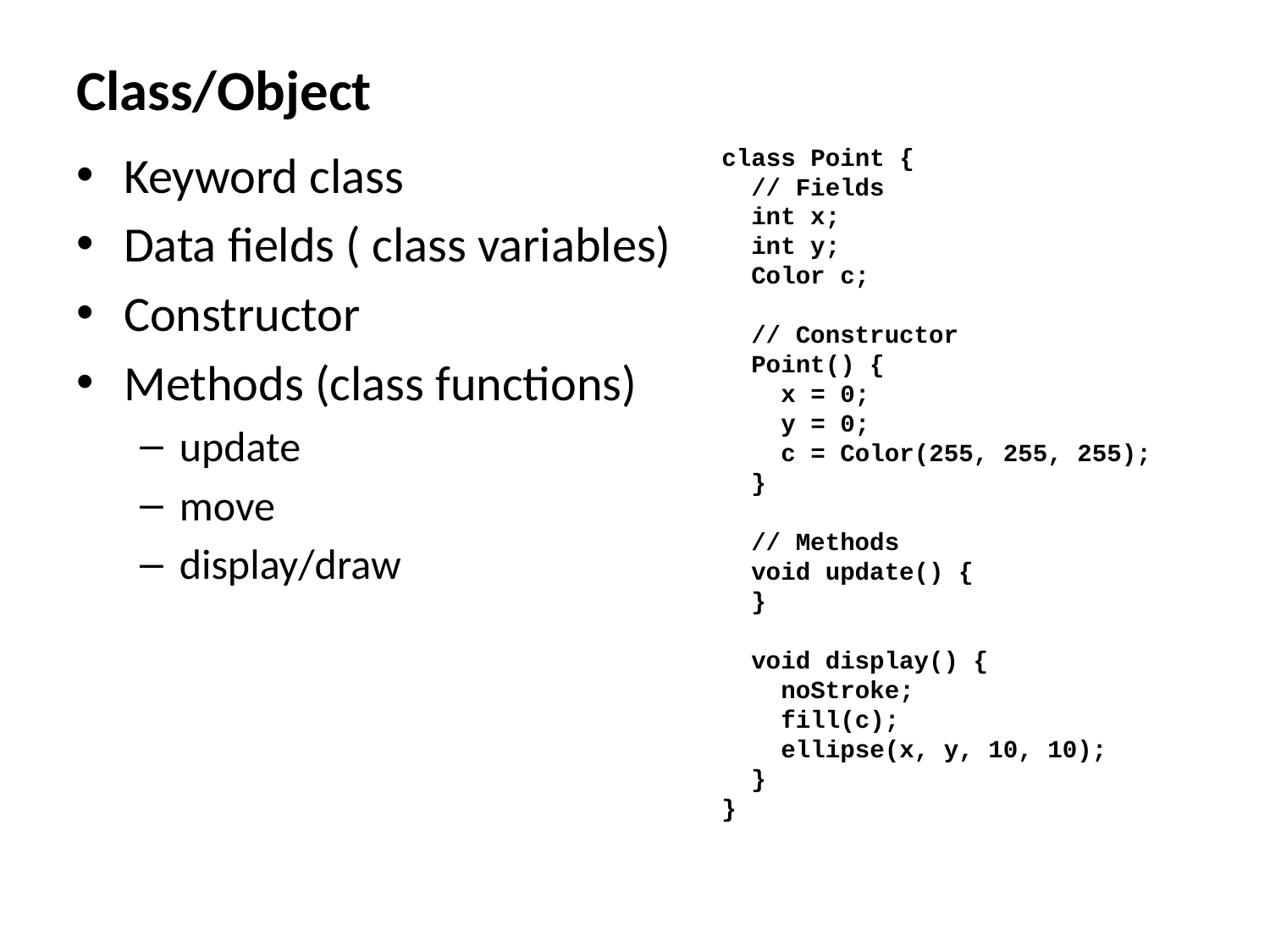

# Class/Object
class Point {
  // Fields
  int x;
  int y;
  Color c;

  // Constructor
  Point() {
    x = 0;
    y = 0;
    c = Color(255, 255, 255);
  }

  // Methods
  void update() {
  }

  void display() {
    noStroke;
    fill(c);
    ellipse(x, y, 10, 10);
  }
}
Keyword class
Data fields ( class variables)
Constructor
Methods (class functions)
update
move
display/draw